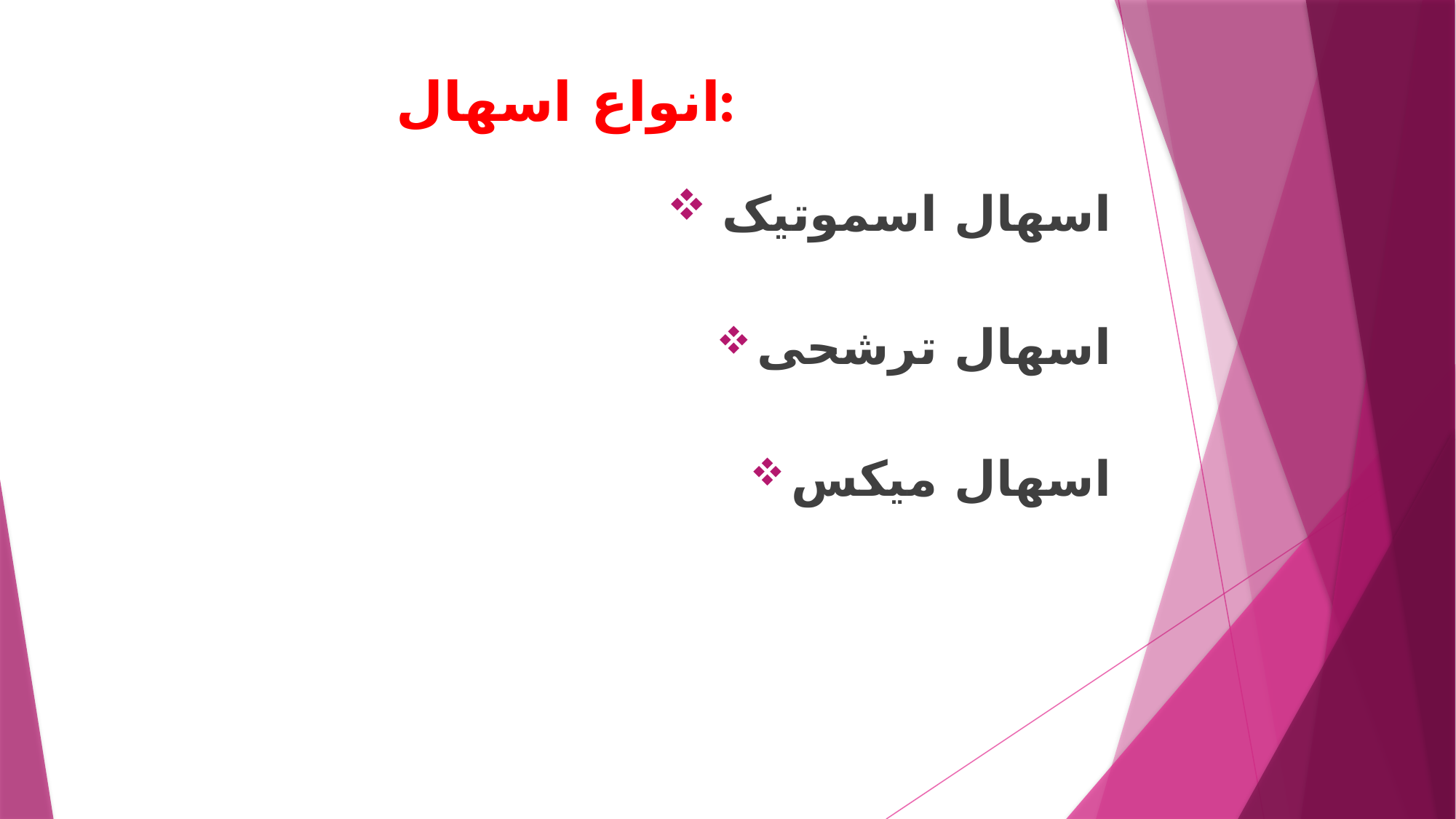

# انواع اسهال:
 اسهال اسموتیک
اسهال ترشحی
اسهال میکس